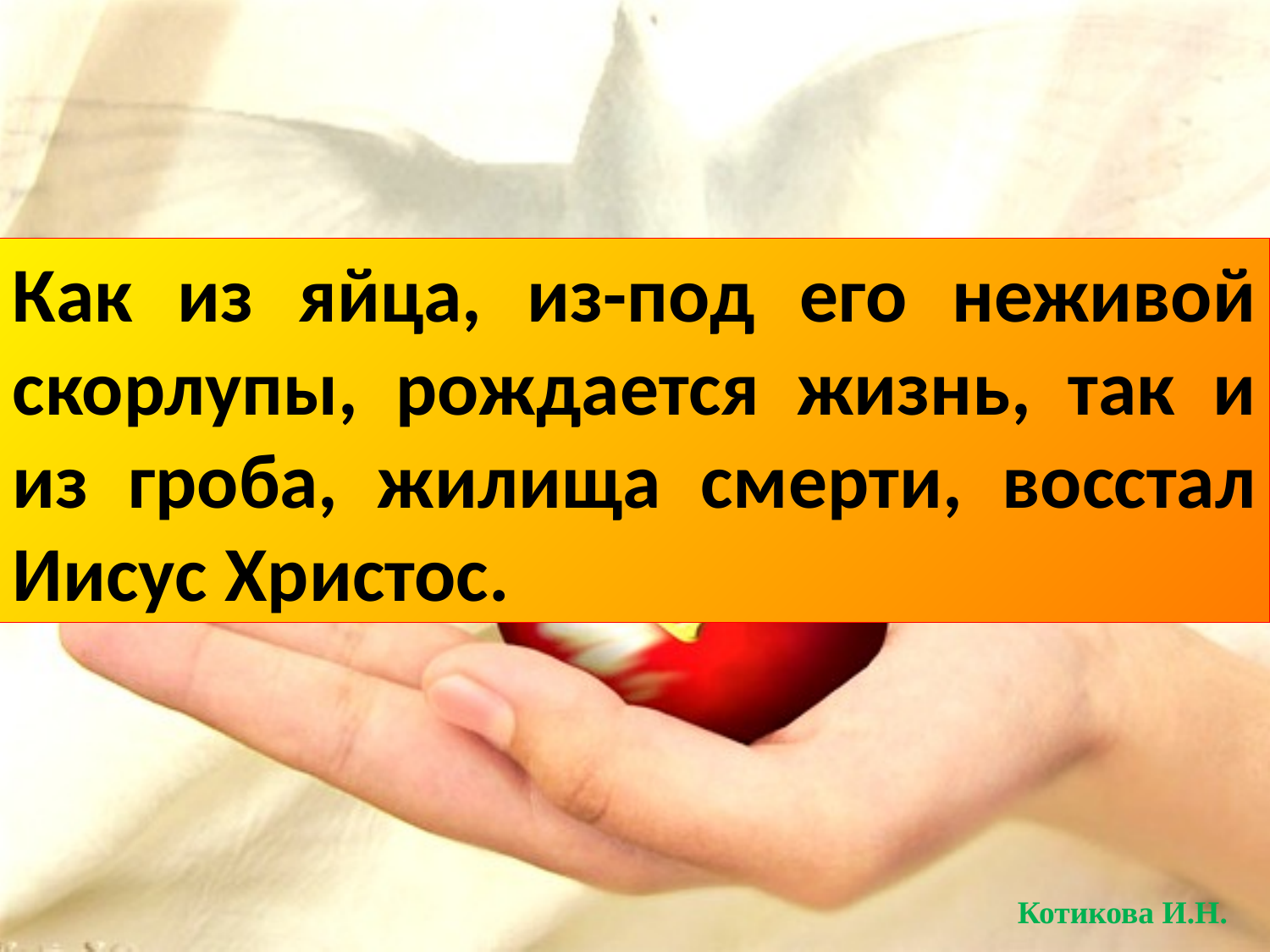

Как из яйца, из-под его неживой скорлупы, рождается жизнь, так и из гроба, жилища смерти, восстал Иисус Христос.
Котикова И.Н.